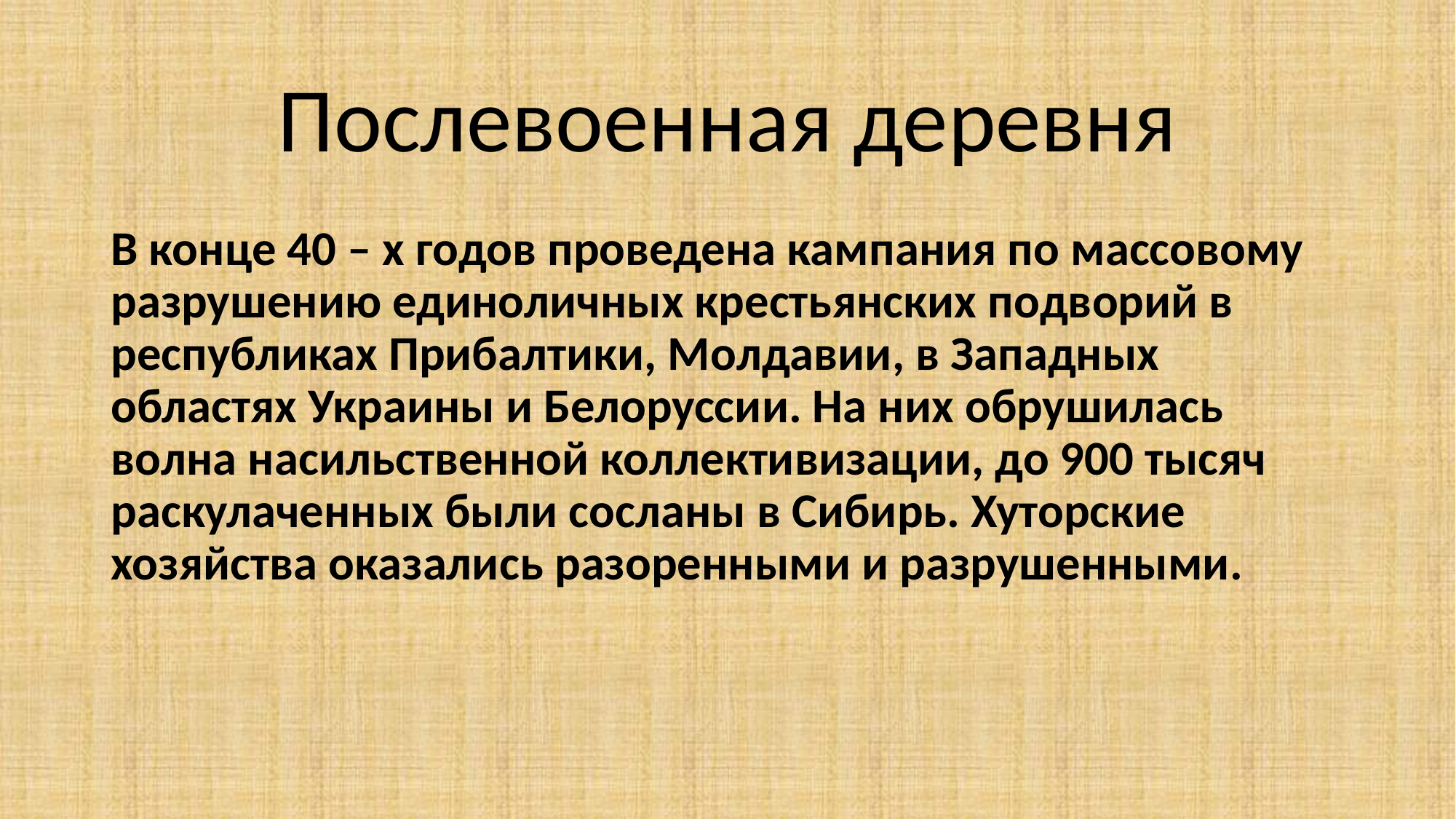

# Послевоенная деревня
В конце 40 – х годов проведена кампания по массовому разрушению единоличных крестьянских подворий в республиках Прибалтики, Молдавии, в Западных областях Украины и Белоруссии. На них обрушилась волна насильственной коллективизации, до 900 тысяч раскулаченных были сосланы в Сибирь. Хуторские хозяйства оказались разоренными и разрушенными.